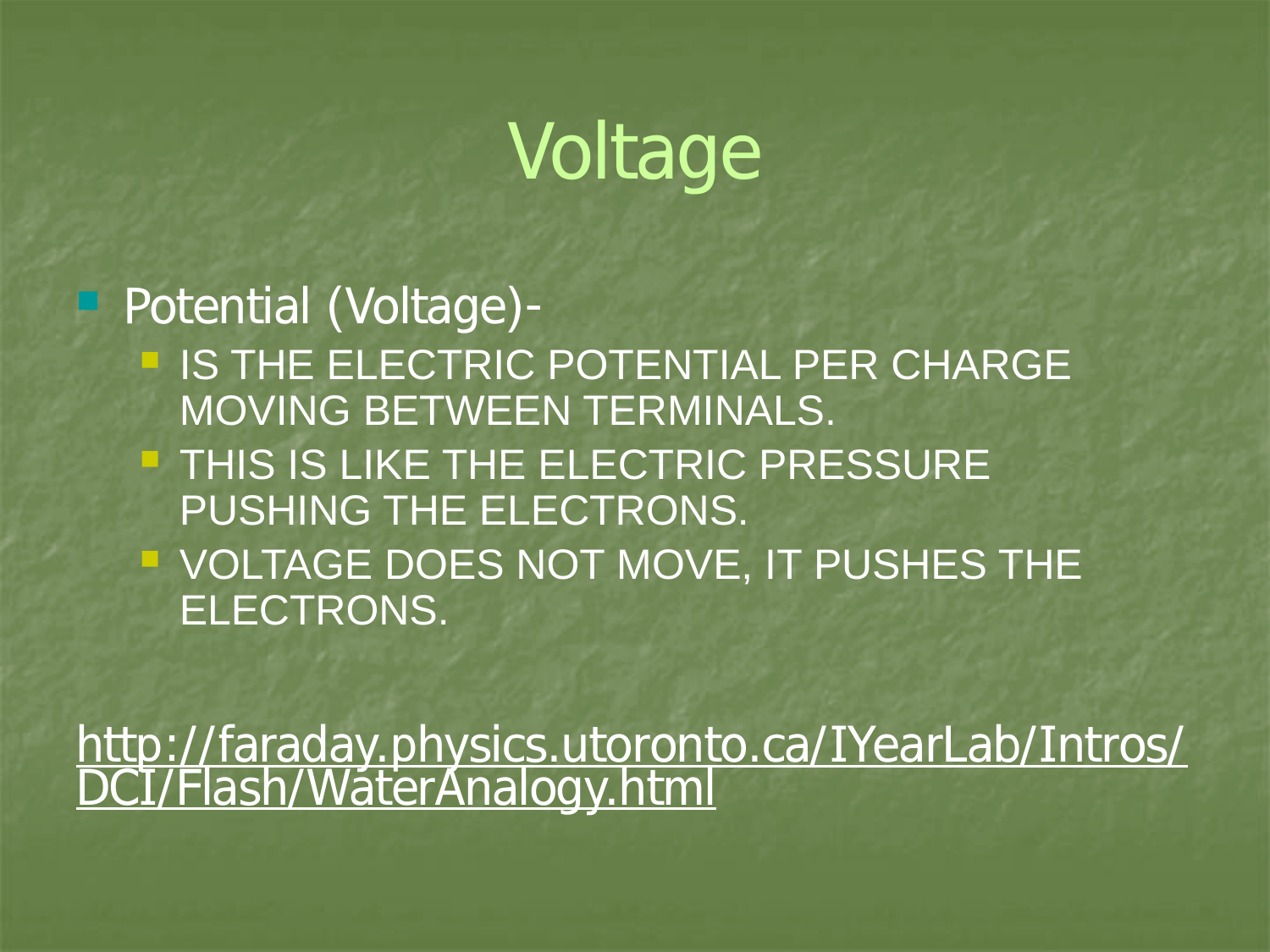

# Voltage
Potential (Voltage)-
IS THE ELECTRIC POTENTIAL PER CHARGE MOVING BETWEEN TERMINALS.
THIS IS LIKE THE ELECTRIC PRESSURE PUSHING THE ELECTRONS.
VOLTAGE DOES NOT MOVE, IT PUSHES THE ELECTRONS.

http://faraday.physics.utoronto.ca/IYearLab/Intros/DCI/Flash/WaterAnalogy.html